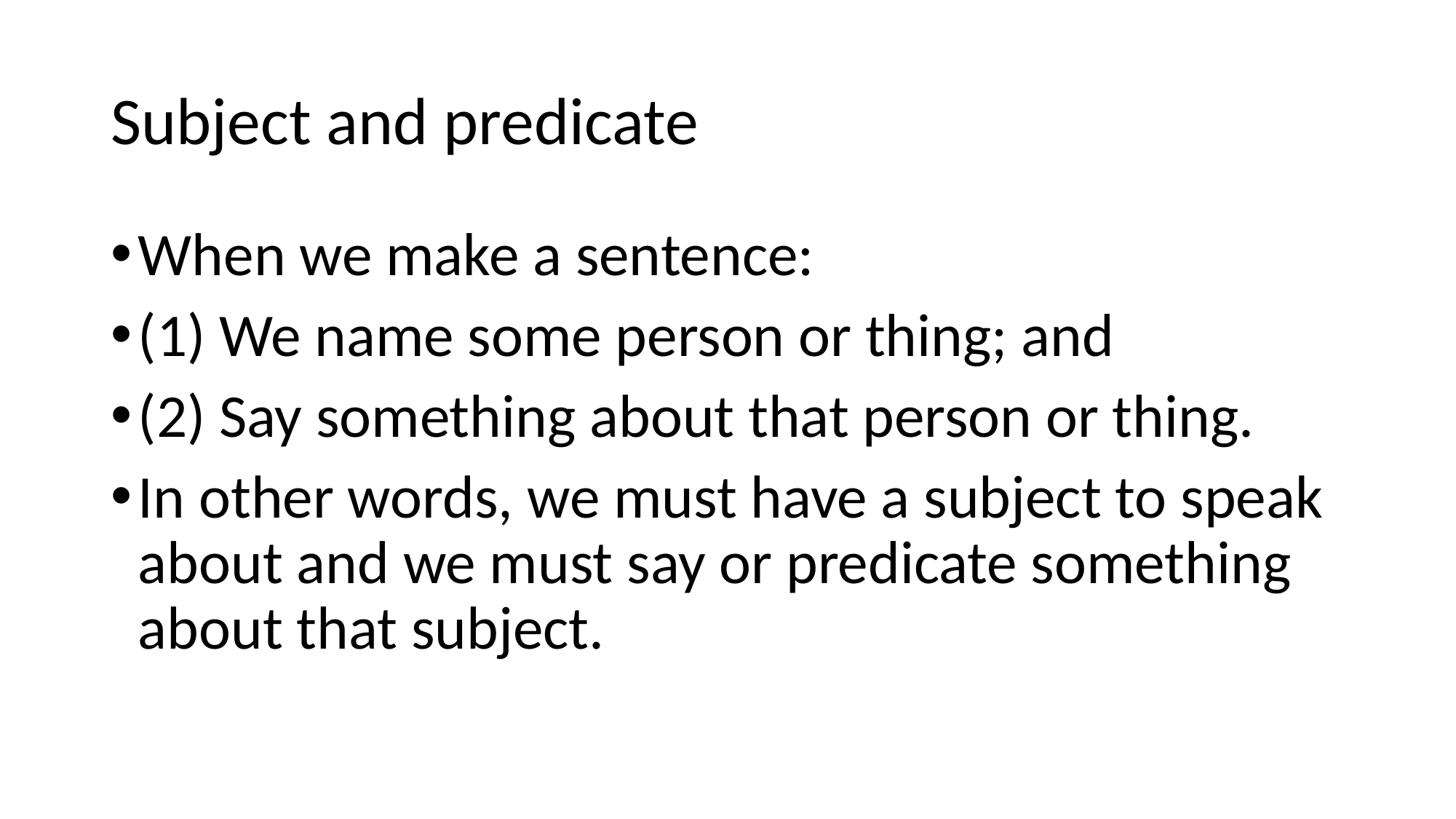

# Subject and predicate
When we make a sentence:
(1) We name some person or thing; and
(2) Say something about that person or thing.
In other words, we must have a subject to speak about and we must say or predicate something about that subject.